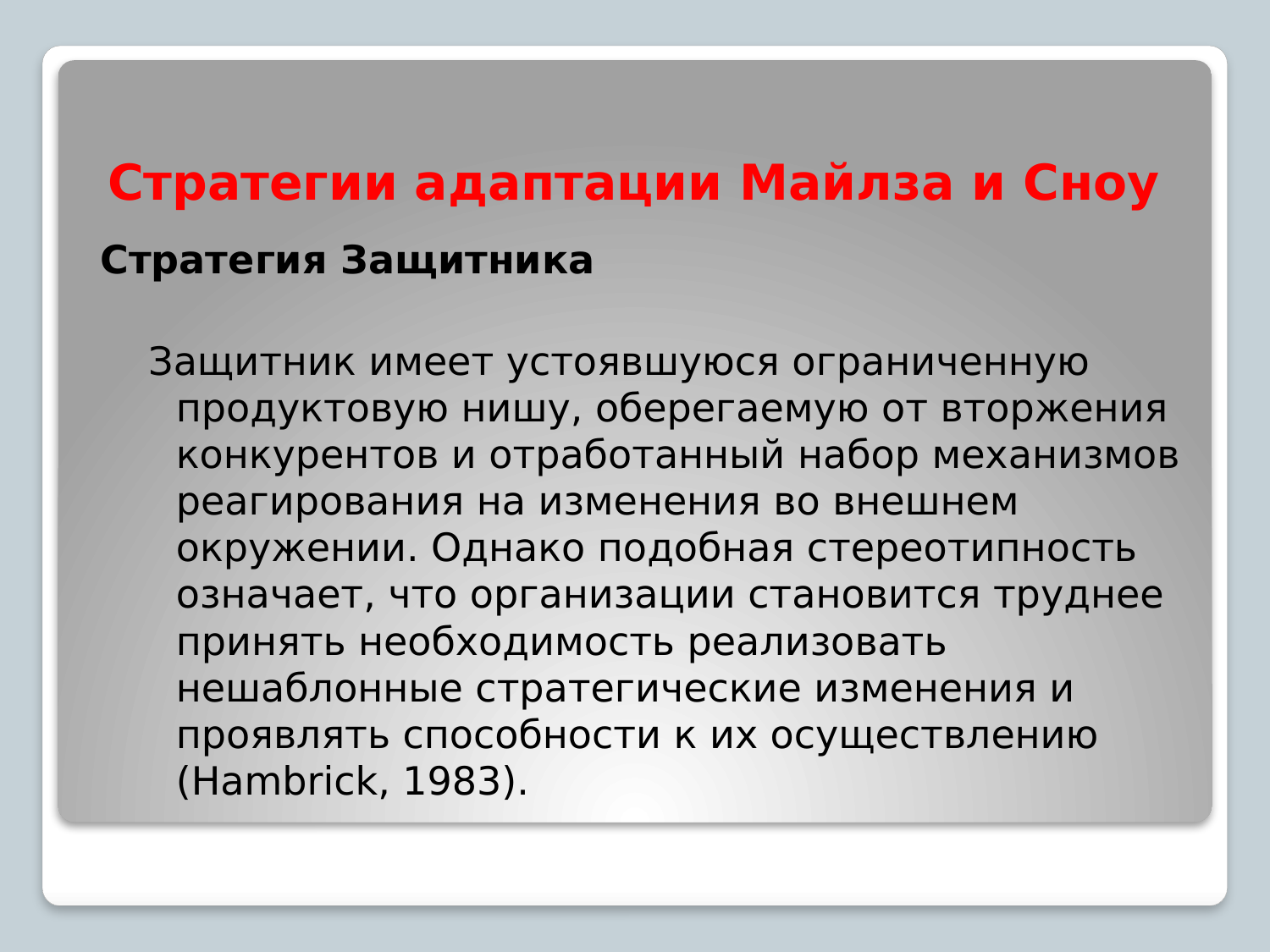

# Стратегии адаптации Майлза и Сноу
Стратегия Защитника

Защитник имеет устоявшуюся ограниченную продуктовую нишу, оберегаемую от вторжения конкурентов и отработанный набор механизмов реагирования на изменения во внешнем окружении. Однако подобная стереотипность означает, что организации становится труднее принять необходимость реализовать нешаблонные стратегические изменения и проявлять способности к их осуществлению (Hambrick, 1983).